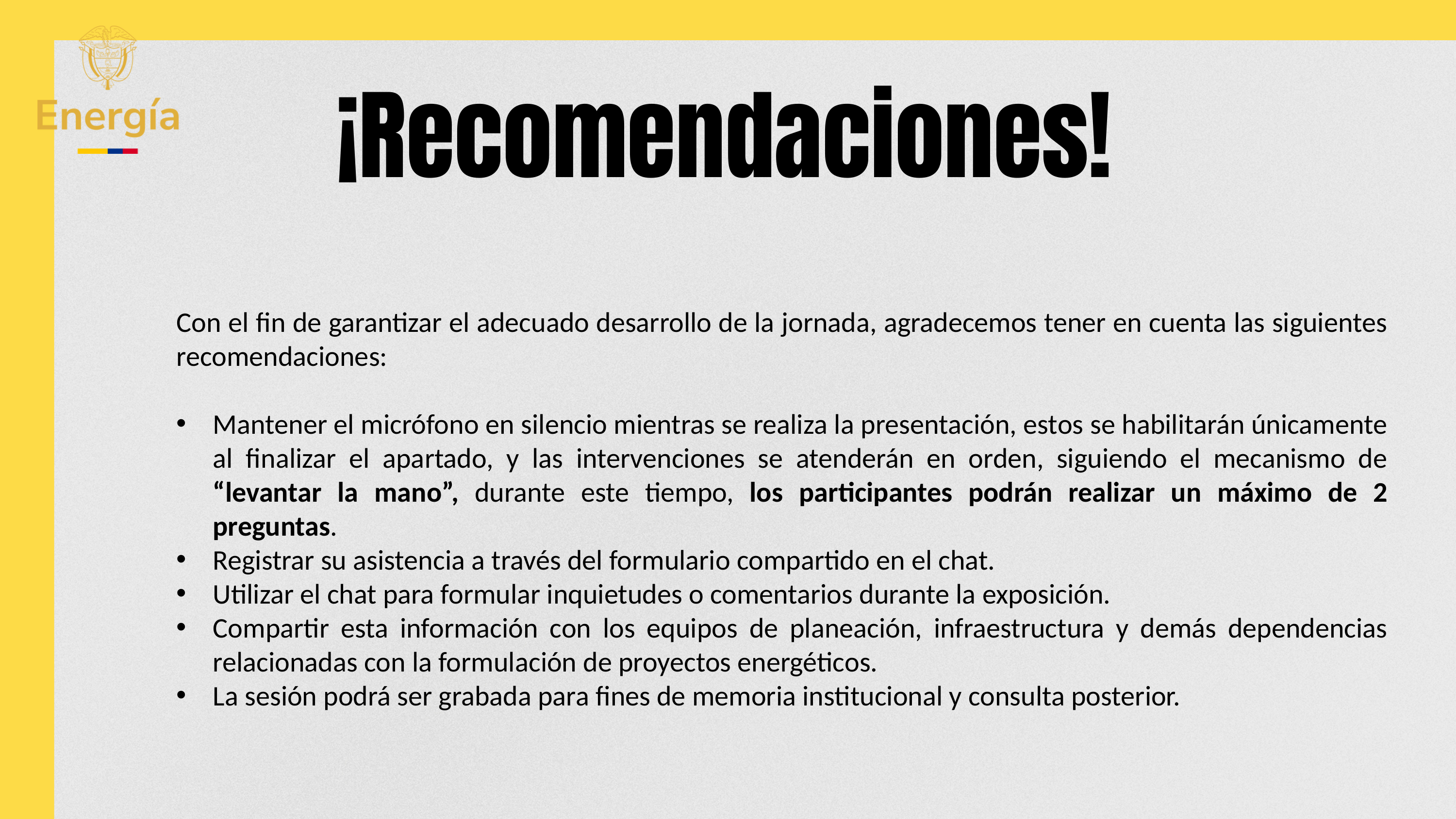

¡Recomendaciones!
Con el fin de garantizar el adecuado desarrollo de la jornada, agradecemos tener en cuenta las siguientes recomendaciones:

Mantener el micrófono en silencio mientras se realiza la presentación, estos se habilitarán únicamente al finalizar el apartado, y las intervenciones se atenderán en orden, siguiendo el mecanismo de “levantar la mano”, durante este tiempo, los participantes podrán realizar un máximo de 2 preguntas.​
Registrar su asistencia a través del formulario compartido en el chat.
Utilizar el chat para formular inquietudes o comentarios durante la exposición.
Compartir esta información con los equipos de planeación, infraestructura y demás dependencias relacionadas con la formulación de proyectos energéticos.
La sesión podrá ser grabada para fines de memoria institucional y consulta posterior.